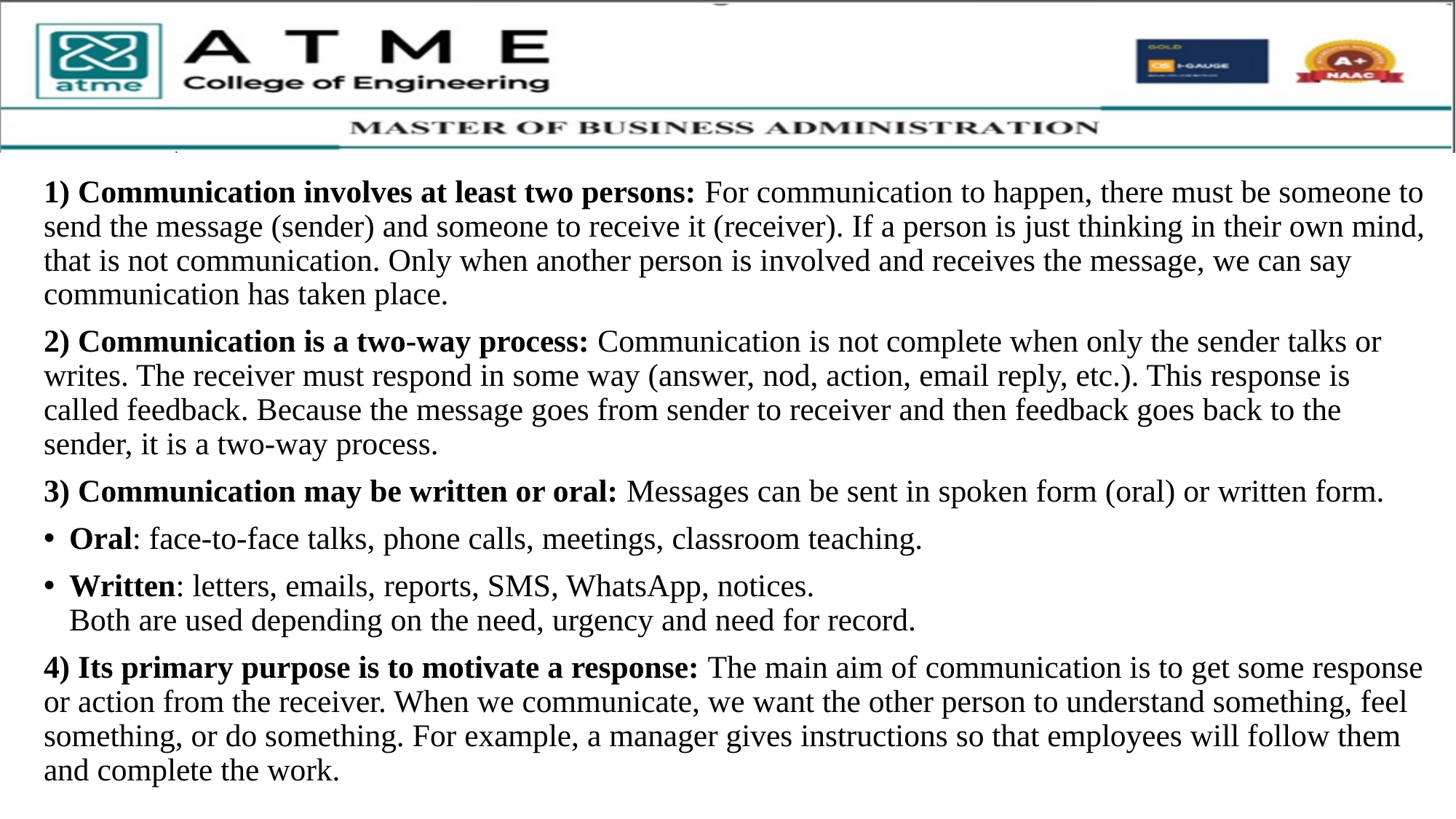

1) Communication involves at least two persons: For communication to happen, there must be someone to send the message (sender) and someone to receive it (receiver). If a person is just thinking in their own mind, that is not communication. Only when another person is involved and receives the message, we can say communication has taken place.
2) Communication is a two-way process: Communication is not complete when only the sender talks or writes. The receiver must respond in some way (answer, nod, action, email reply, etc.). This response is called feedback. Because the message goes from sender to receiver and then feedback goes back to the sender, it is a two-way process.
3) Communication may be written or oral: Messages can be sent in spoken form (oral) or written form.
Oral: face-to-face talks, phone calls, meetings, classroom teaching.
Written: letters, emails, reports, SMS, WhatsApp, notices.
Both are used depending on the need, urgency and need for record.
4) Its primary purpose is to motivate a response: The main aim of communication is to get some response or action from the receiver. When we communicate, we want the other person to understand something, feel something, or do something. For example, a manager gives instructions so that employees will follow them and complete the work.